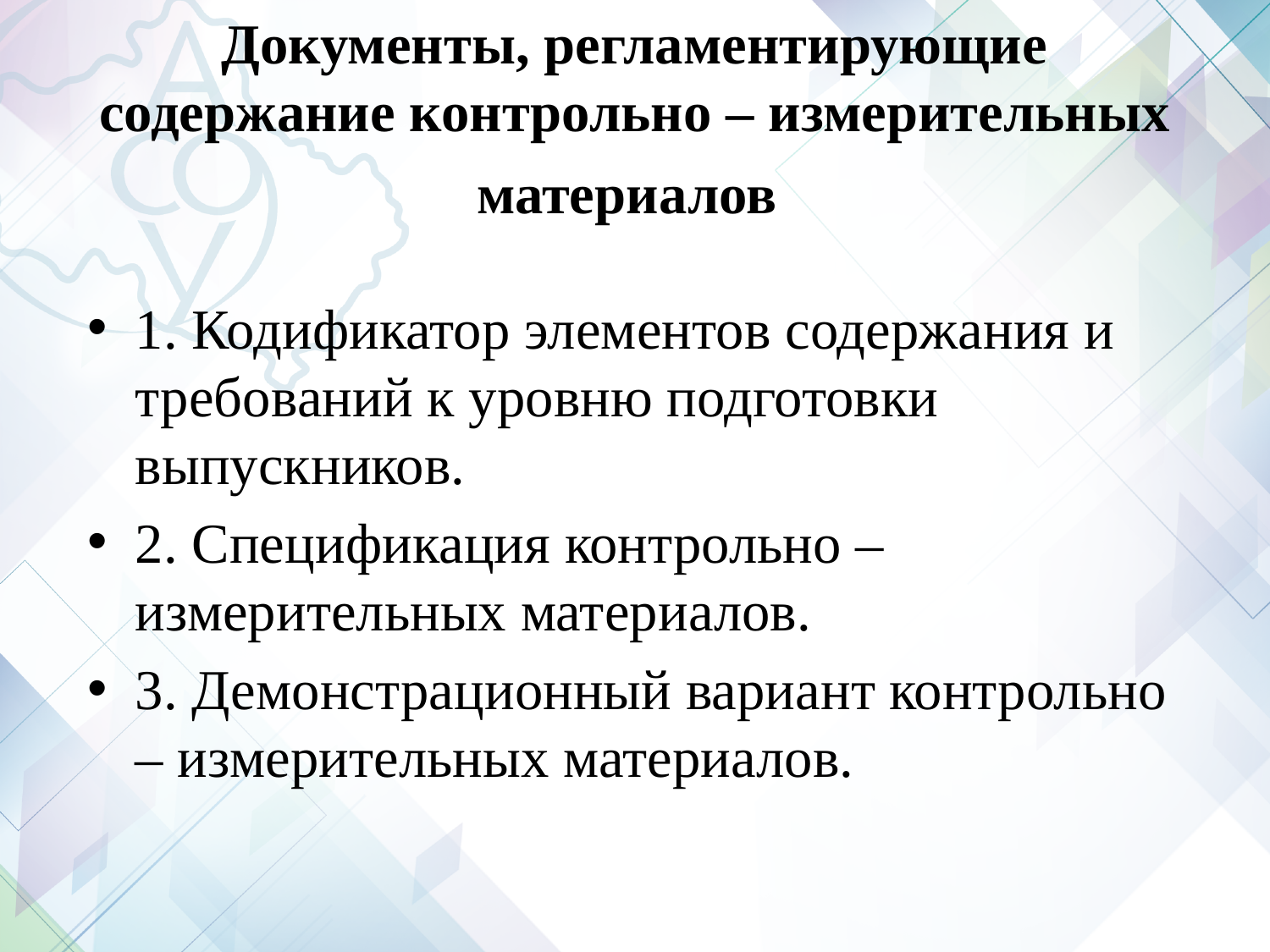

# Документы, регламентирующие содержание контрольно – измерительных материалов
1. Кодификатор элементов содержания и требований к уровню подготовки выпускников.
2. Спецификация контрольно – измерительных материалов.
3. Демонстрационный вариант контрольно – измерительных материалов.